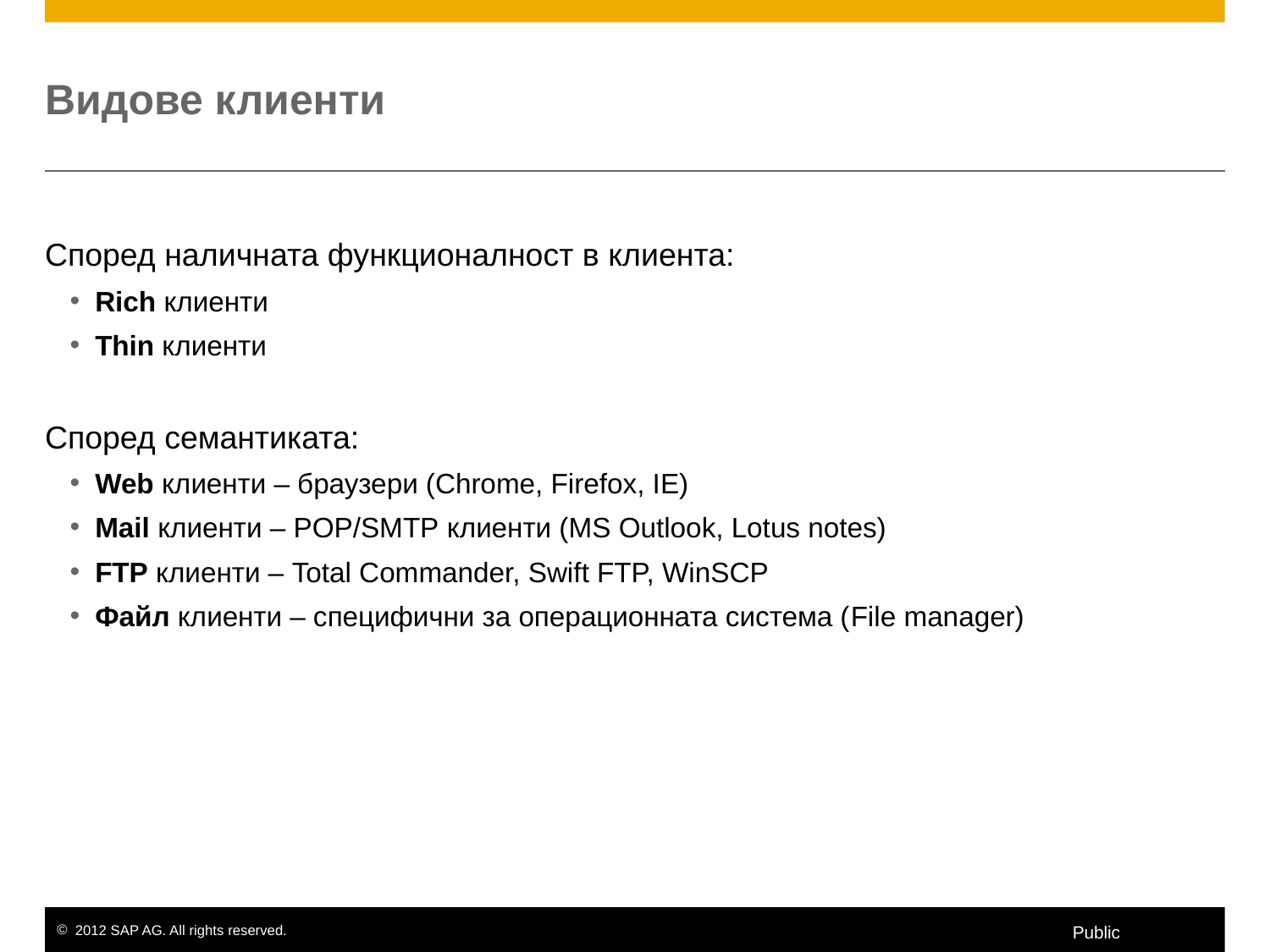

# Видове клиенти
Според наличната функционалност в клиента:
Rich клиенти
Thin клиенти

Според семантиката:
Web клиенти – браузери (Chrome, Firefox, IE)
Mail клиенти – POP/SMTP клиенти (MS Outlook, Lotus notes)
FTP клиенти – Total Commander, Swift FTP, WinSCP
Файл клиенти – специфични за операционната система (File manager)